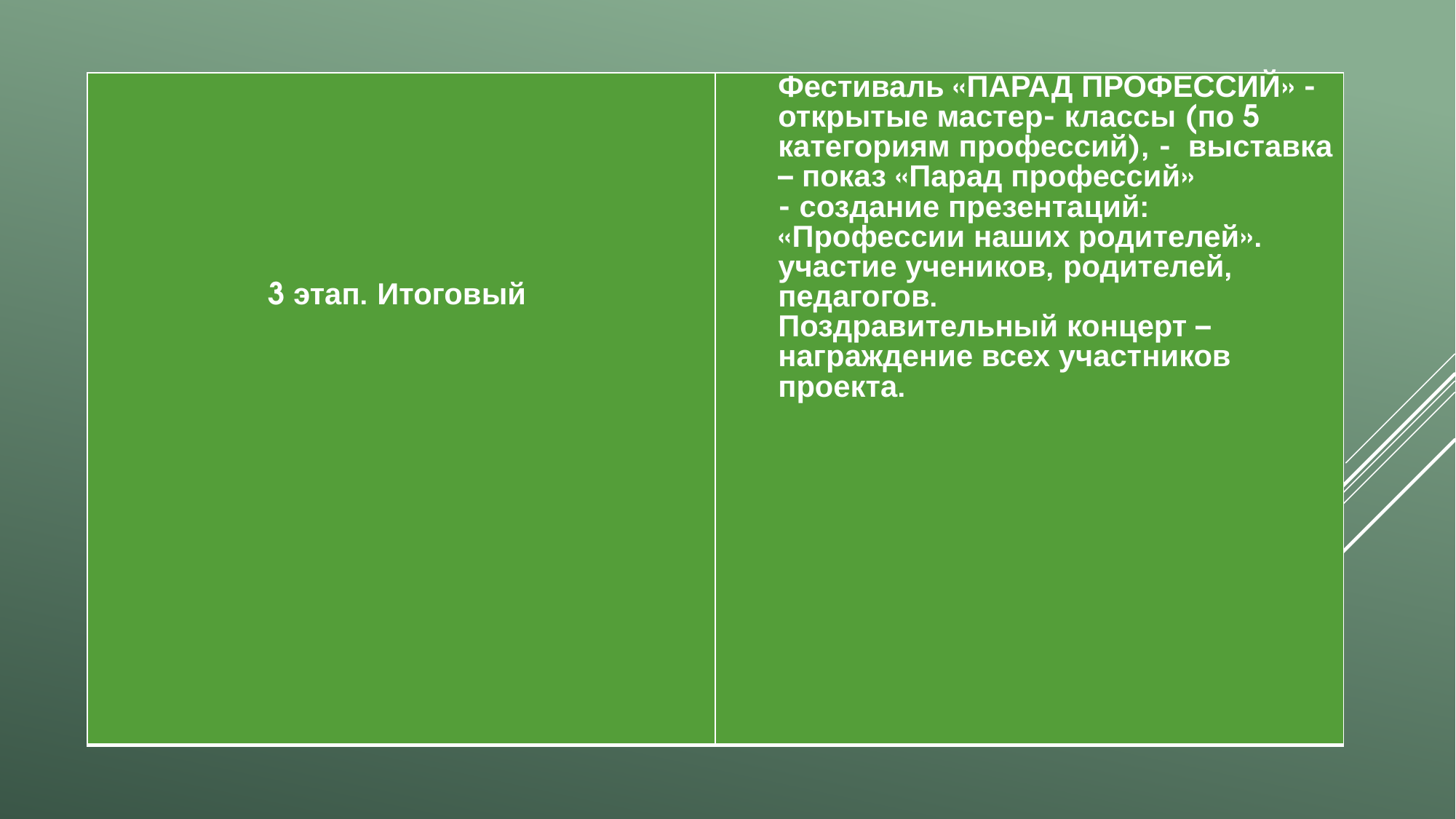

| 3 этап. Итоговый | Фестиваль «ПАРАД ПРОФЕССИЙ» -открытые мастер- классы (по 5 категориям профессий), -  выставка – показ «Парад профессий» - создание презентаций: «Профессии наших родителей». участие учеников, родителей, педагогов. Поздравительный концерт –награждение всех участников проекта. |
| --- | --- |